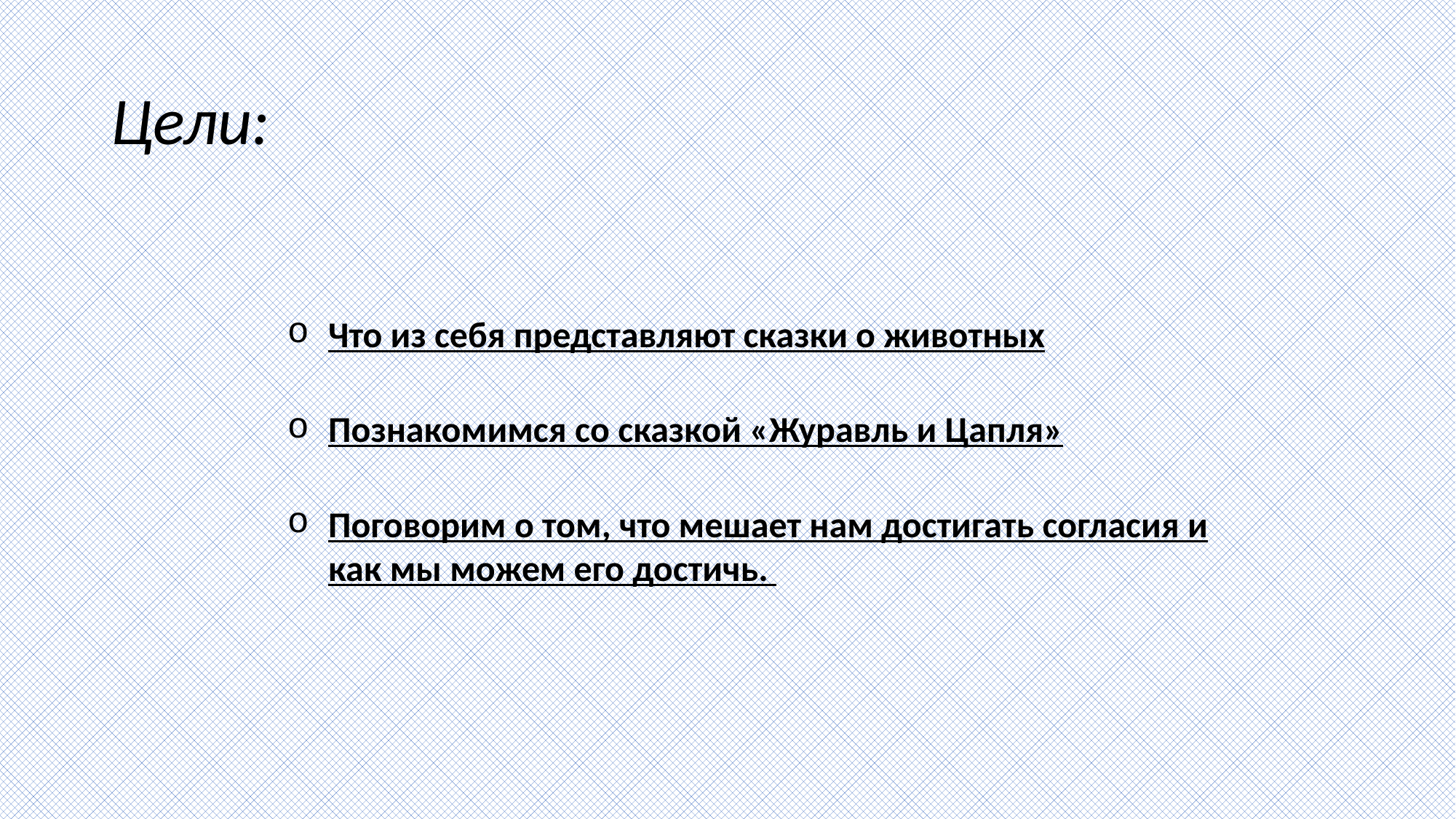

# Цели:
Что из себя представляют сказки о животных
Познакомимся со сказкой «Журавль и Цапля»
Поговорим о том, что мешает нам достигать согласия и как мы можем его достичь.